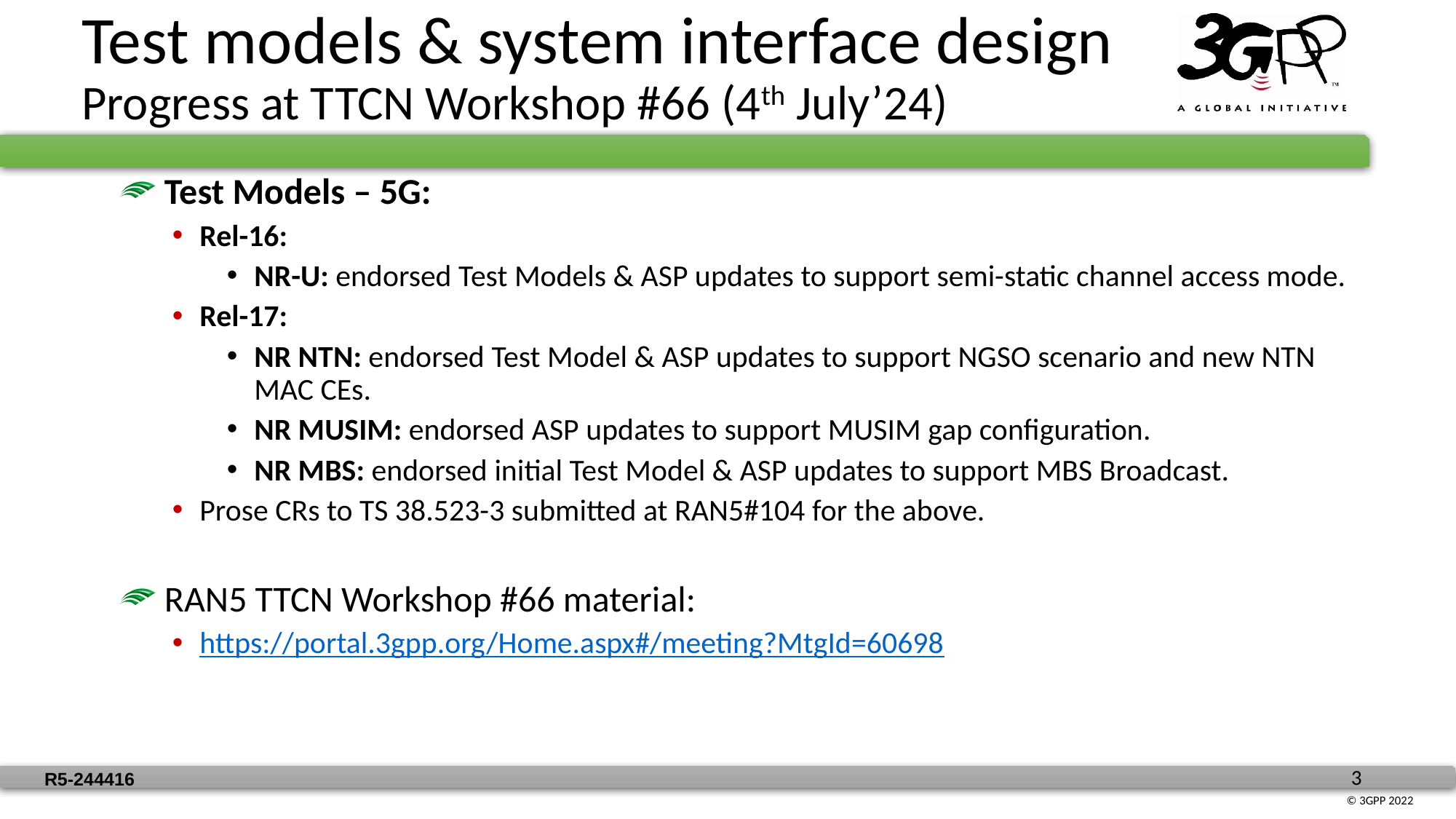

Test models & system interface design
Progress at TTCN Workshop #66 (4th July’24)
 Test Models – 5G:
Rel-16:
NR-U: endorsed Test Models & ASP updates to support semi-static channel access mode.
Rel-17:
NR NTN: endorsed Test Model & ASP updates to support NGSO scenario and new NTN MAC CEs.
NR MUSIM: endorsed ASP updates to support MUSIM gap configuration.
NR MBS: endorsed initial Test Model & ASP updates to support MBS Broadcast.
Prose CRs to TS 38.523-3 submitted at RAN5#104 for the above.

 RAN5 TTCN Workshop #66 material:
https://portal.3gpp.org/Home.aspx#/meeting?MtgId=60698